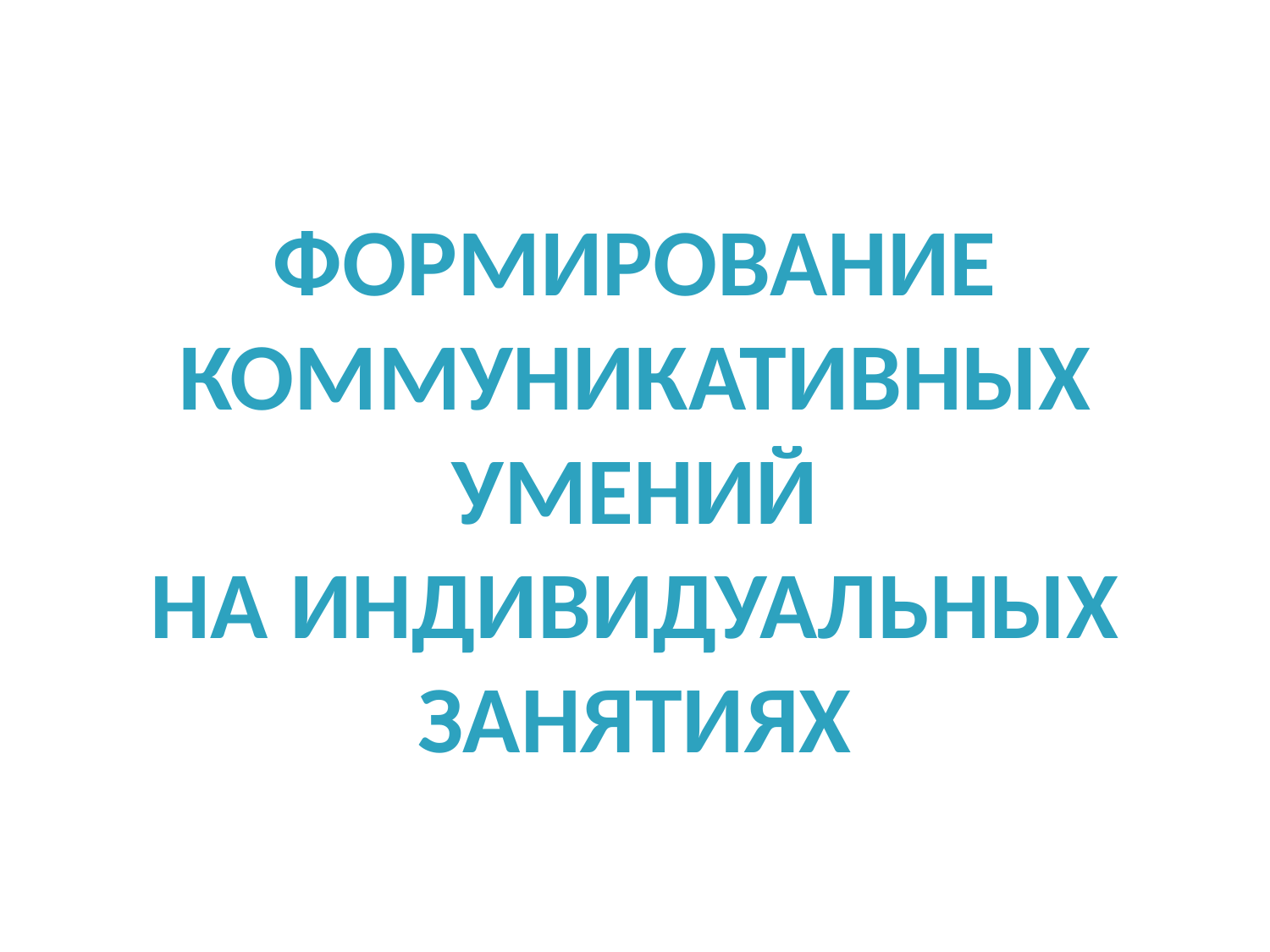

# Формирование коммуникативных умений на индивидуальных занятиях